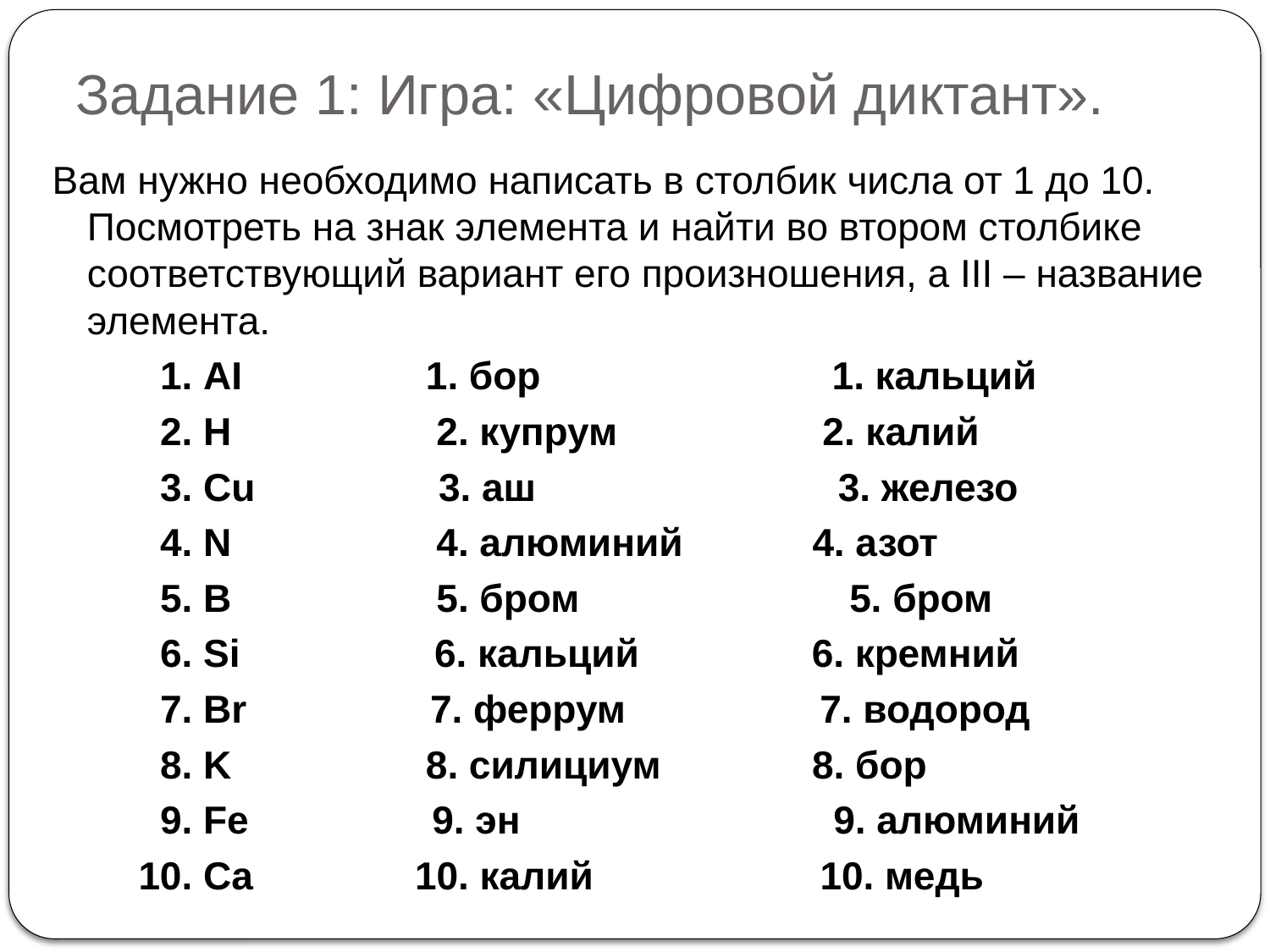

# Задание 1: Игра: «Цифровой диктант».
Вам нужно необходимо написать в столбик числа от 1 до 10. Посмотреть на знак элемента и найти во втором столбике соответствующий вариант его произношения, а III – название элемента.
          1. AI                 1. бор                           1. кальций
          2. H                   2. купрум                   2. калий
          3. Cu                 3. аш                            3. железо
          4. N                   4. алюминий            4. азот
          5. B                   5. бром                         5. бром
          6. Si                  6. кальций                6. кремний
          7. Br                 7. феррум                  7. водород
          8. K                  8. силициум              8. бор
          9. Fe                 9. эн                             9. алюминий
        10. Ca               10. калий                     10. медь